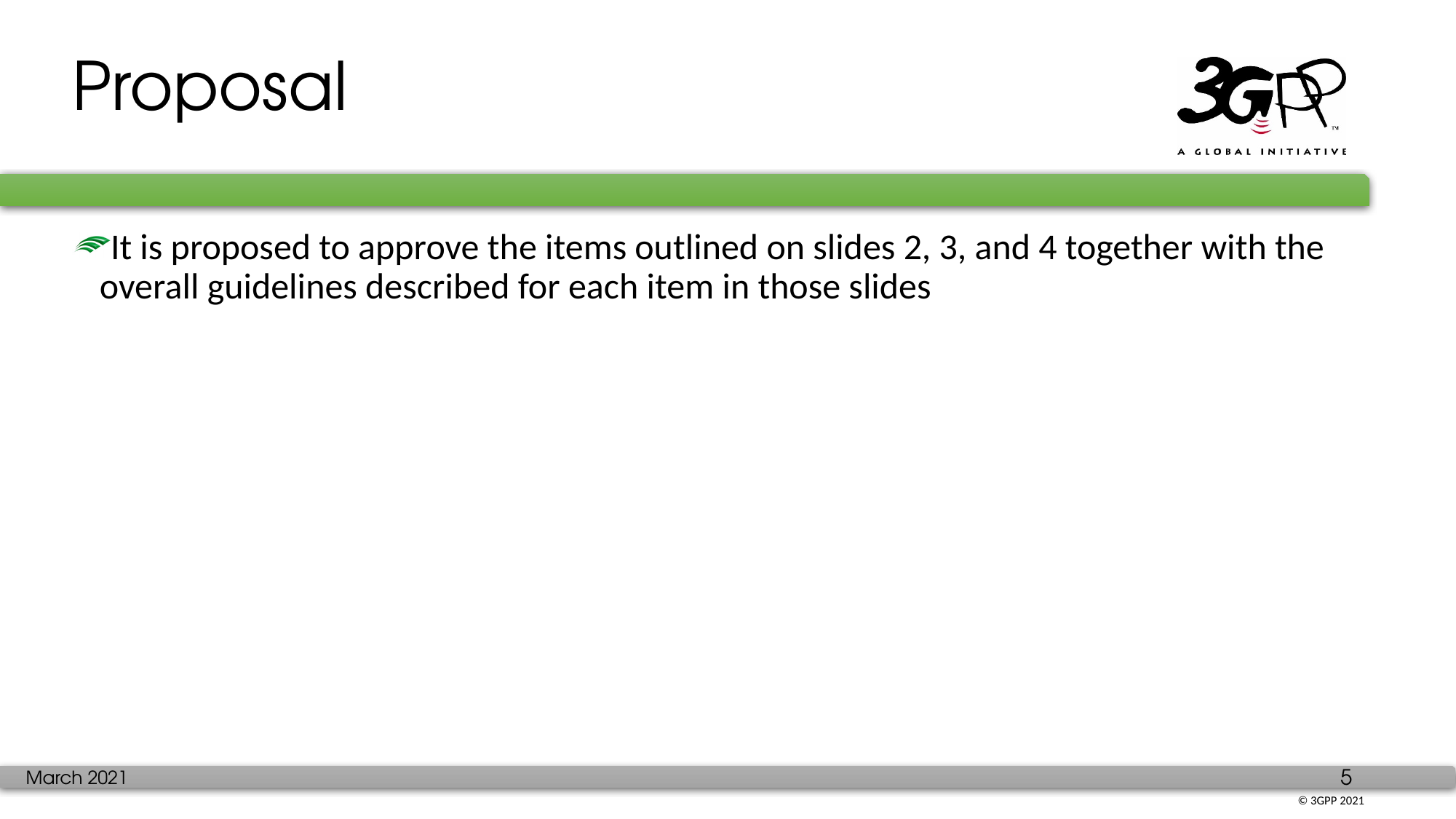

# Proposal
It is proposed to approve the items outlined on slides 2, 3, and 4 together with the overall guidelines described for each item in those slides